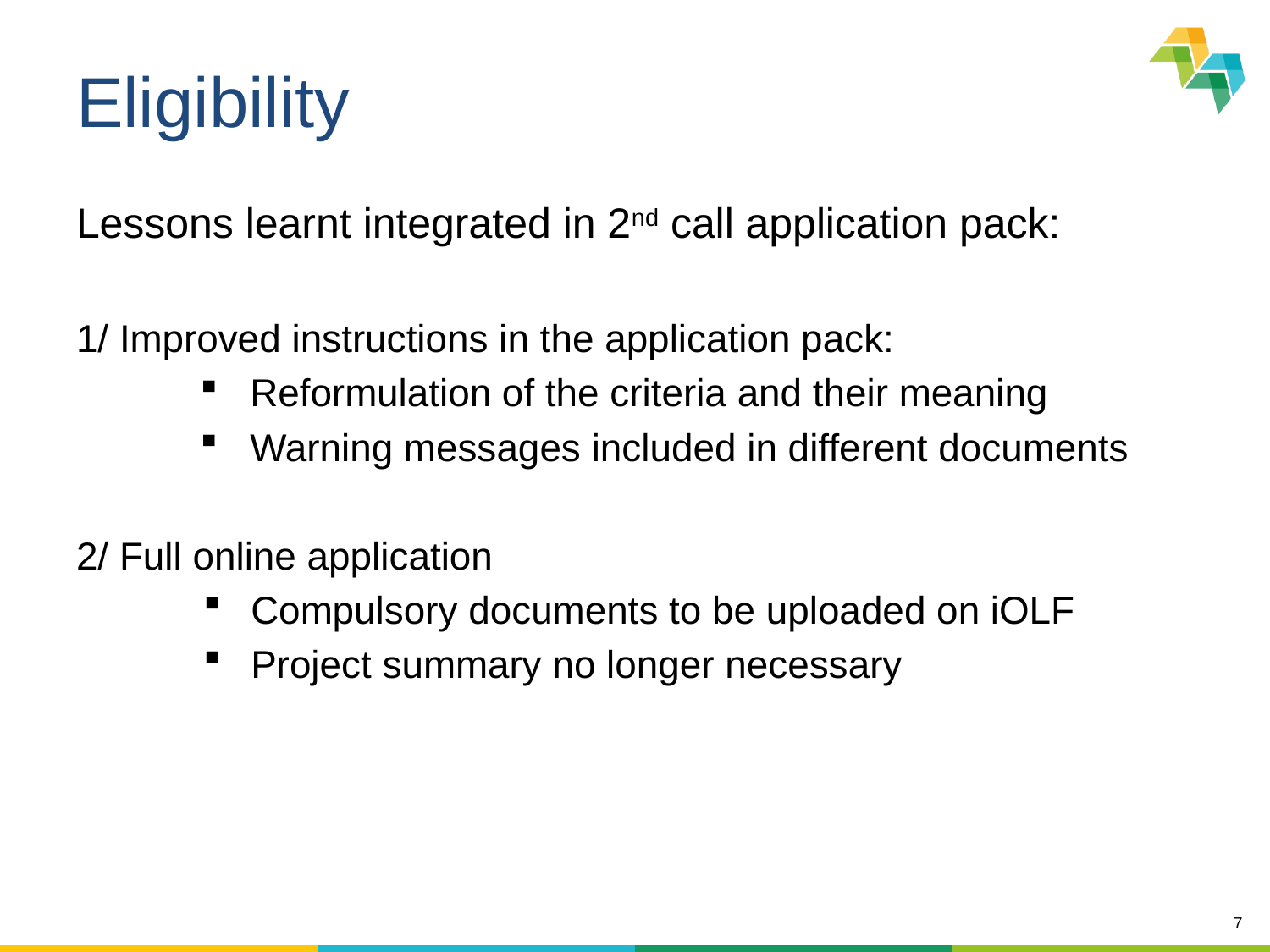

# Eligibility
Lessons learnt integrated in 2nd call application pack:

1/ Improved instructions in the application pack:
Reformulation of the criteria and their meaning
Warning messages included in different documents

2/ Full online application
Compulsory documents to be uploaded on iOLF
Project summary no longer necessary